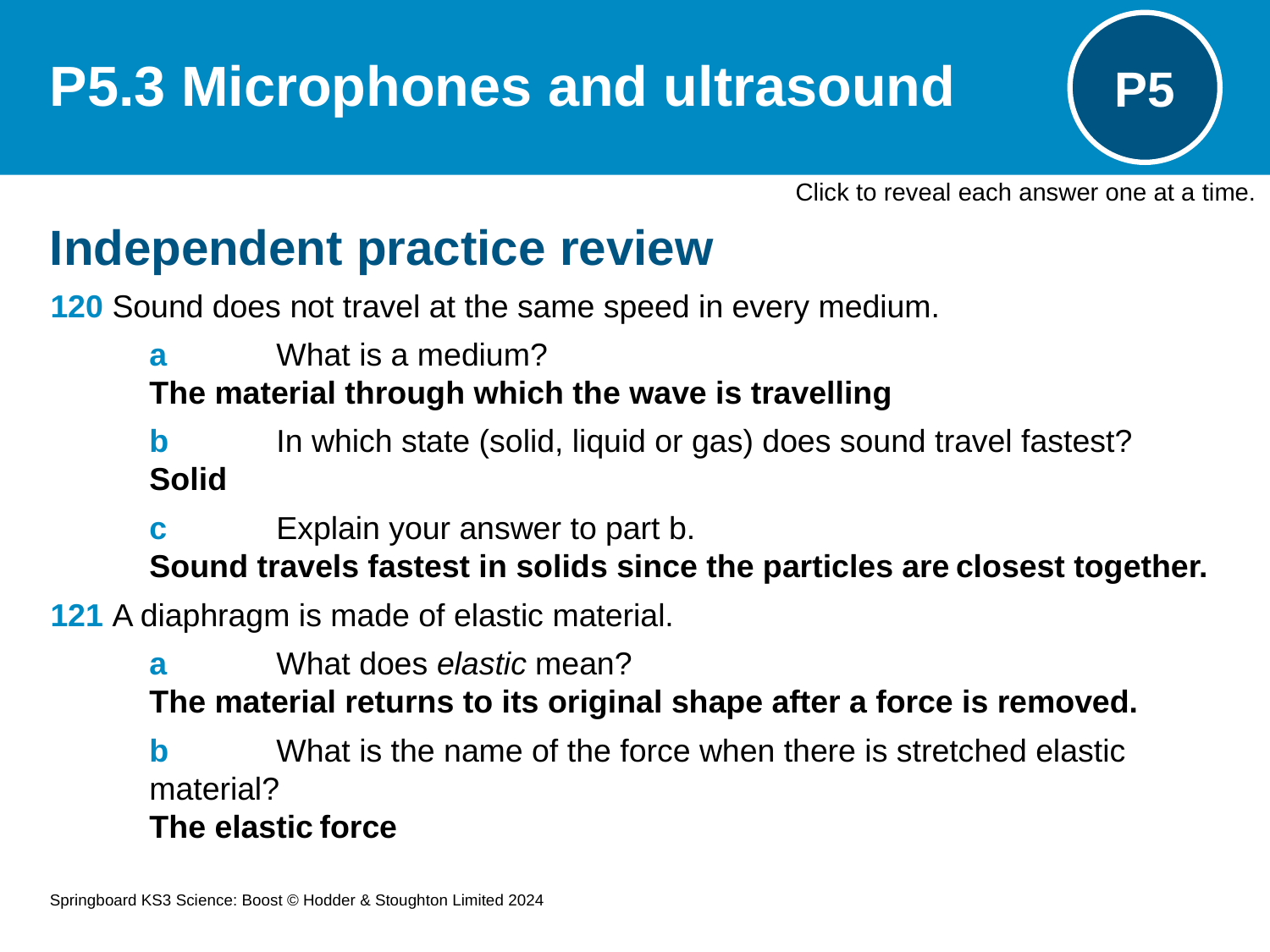

# P5.3 Microphones and ultrasound
P5
Click to reveal each answer one at a time.
Independent practice review
120	Sound does not travel at the same speed in every medium.
	a	What is a medium?
The material through which the wave is travelling
	b	In which state (solid, liquid or gas) does sound travel fastest?
Solid
	c	Explain your answer to part b.
Sound travels fastest in solids since the particles are closest together.
121	A diaphragm is made of elastic material.
	a	What does elastic mean?
The material returns to its original shape after a force is removed.
	b	What is the name of the force when there is stretched elastic material?
The elastic force
Springboard KS3 Science: Boost © Hodder & Stoughton Limited 2024